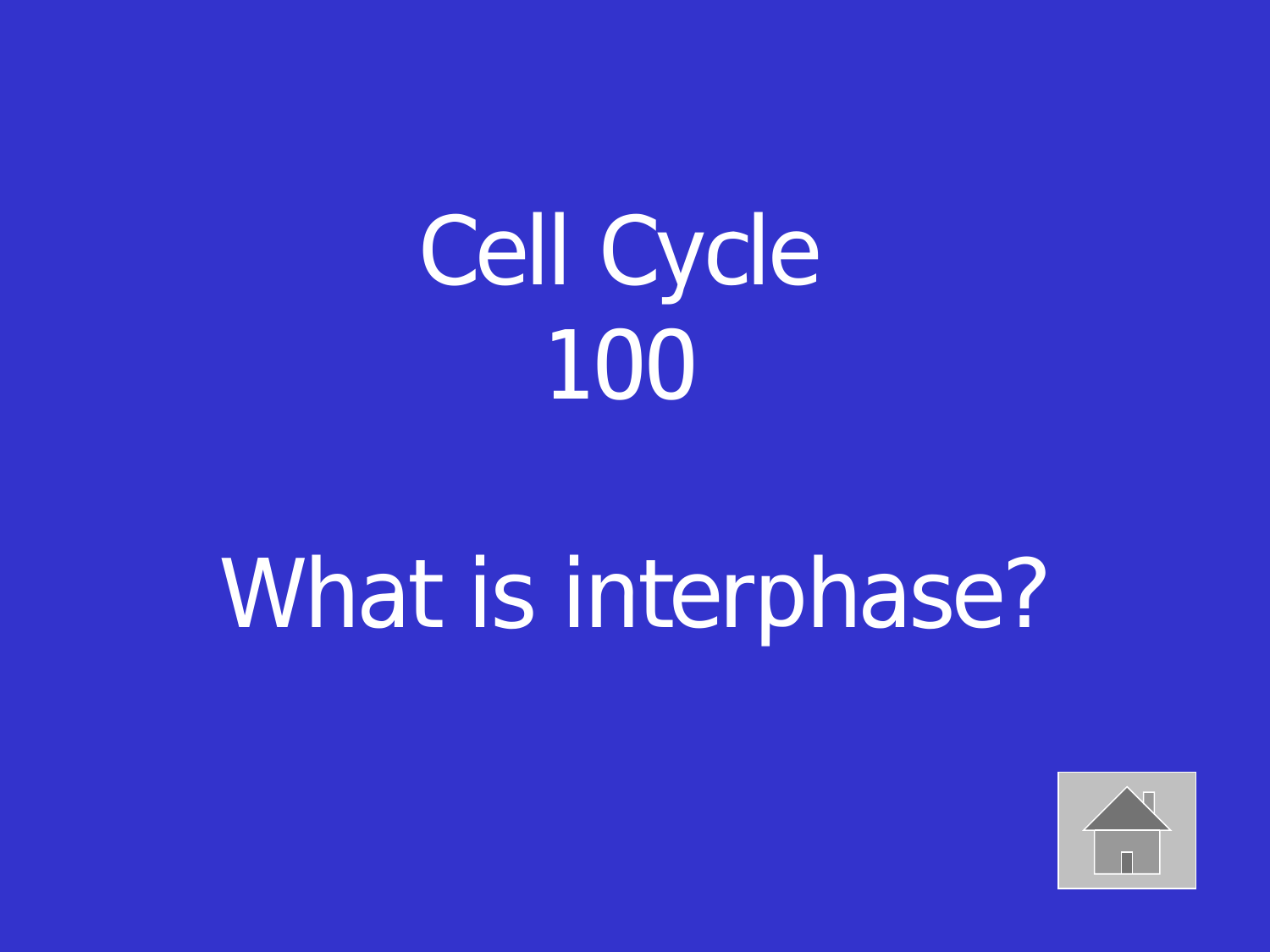

# Cell Cycle 100 What is interphase?